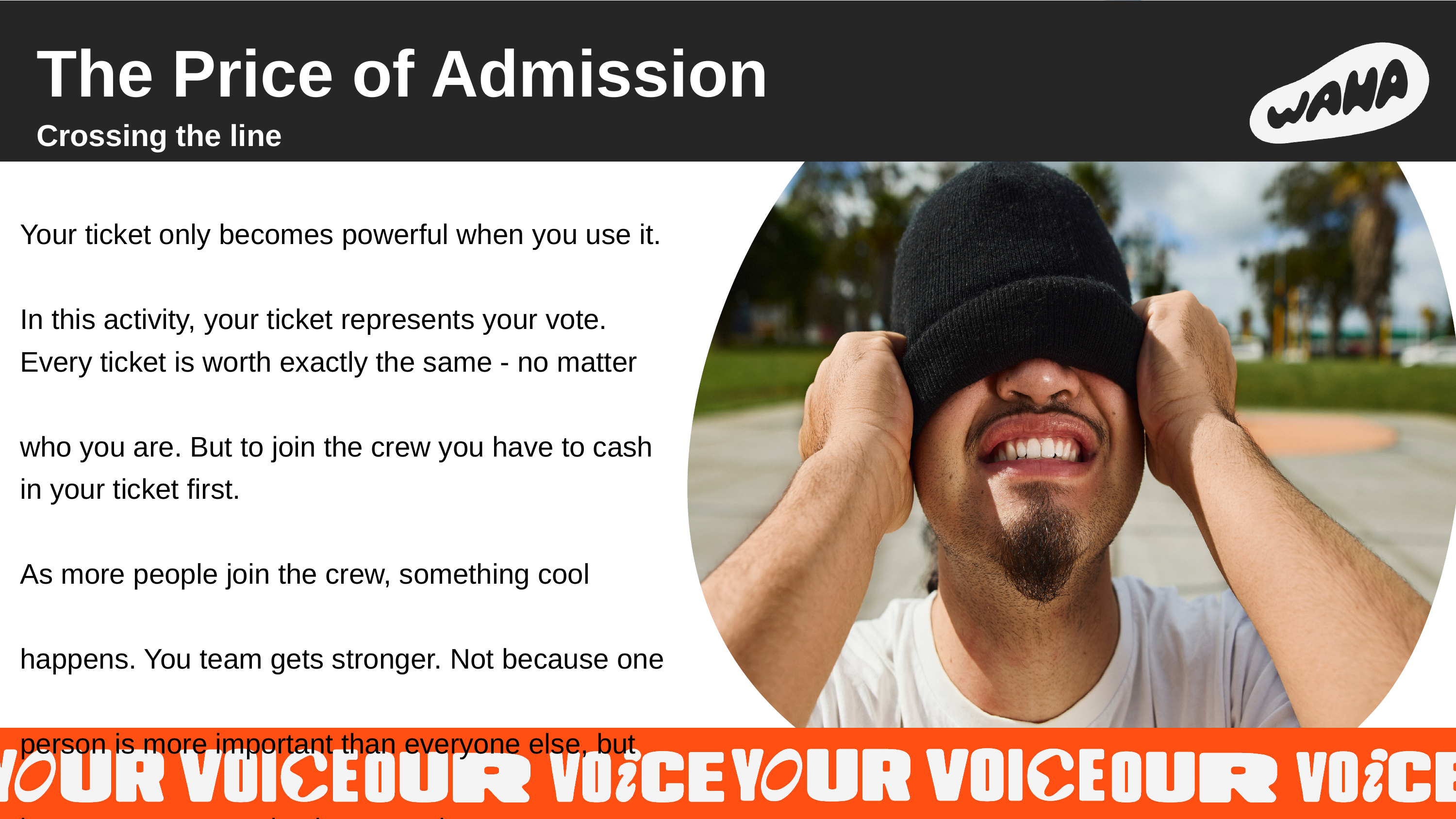

The Price of Admission
Crossing the line

Your ticket only becomes powerful when you use it.

In this activity, your ticket represents your vote.
Every ticket is worth exactly the same - no matter
who you are. But to join the crew you have to cash
in your ticket first.

As more people join the crew, something cool
happens. You team gets stronger. Not because one
person is more important than everyone else, but
because more people chose to take part.